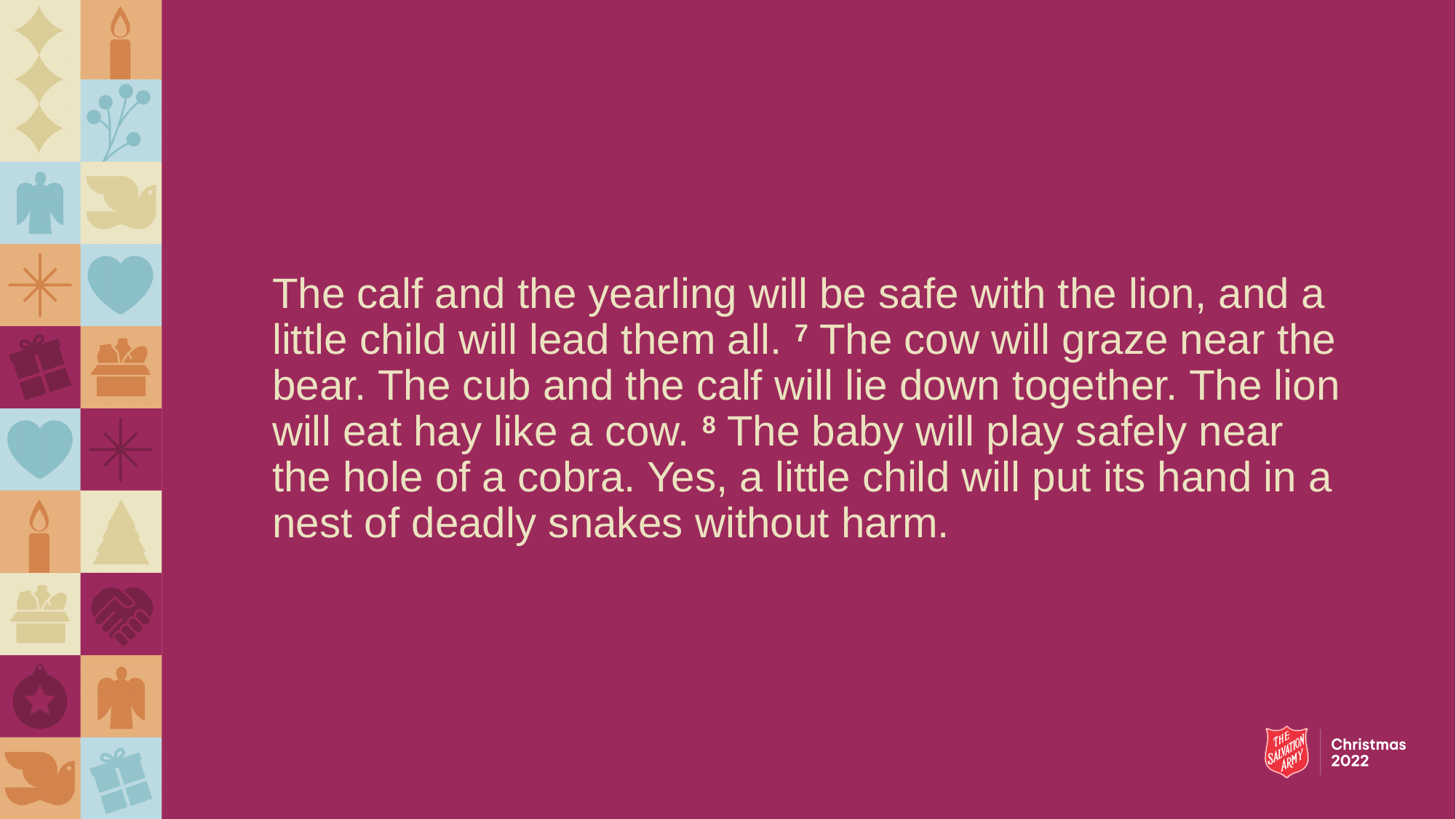

The calf and the yearling will be safe with the lion, and a little child will lead them all. 7 The cow will graze near the bear. The cub and the calf will lie down together. The lion will eat hay like a cow. 8 The baby will play safely near the hole of a cobra. Yes, a little child will put its hand in a nest of deadly snakes without harm.